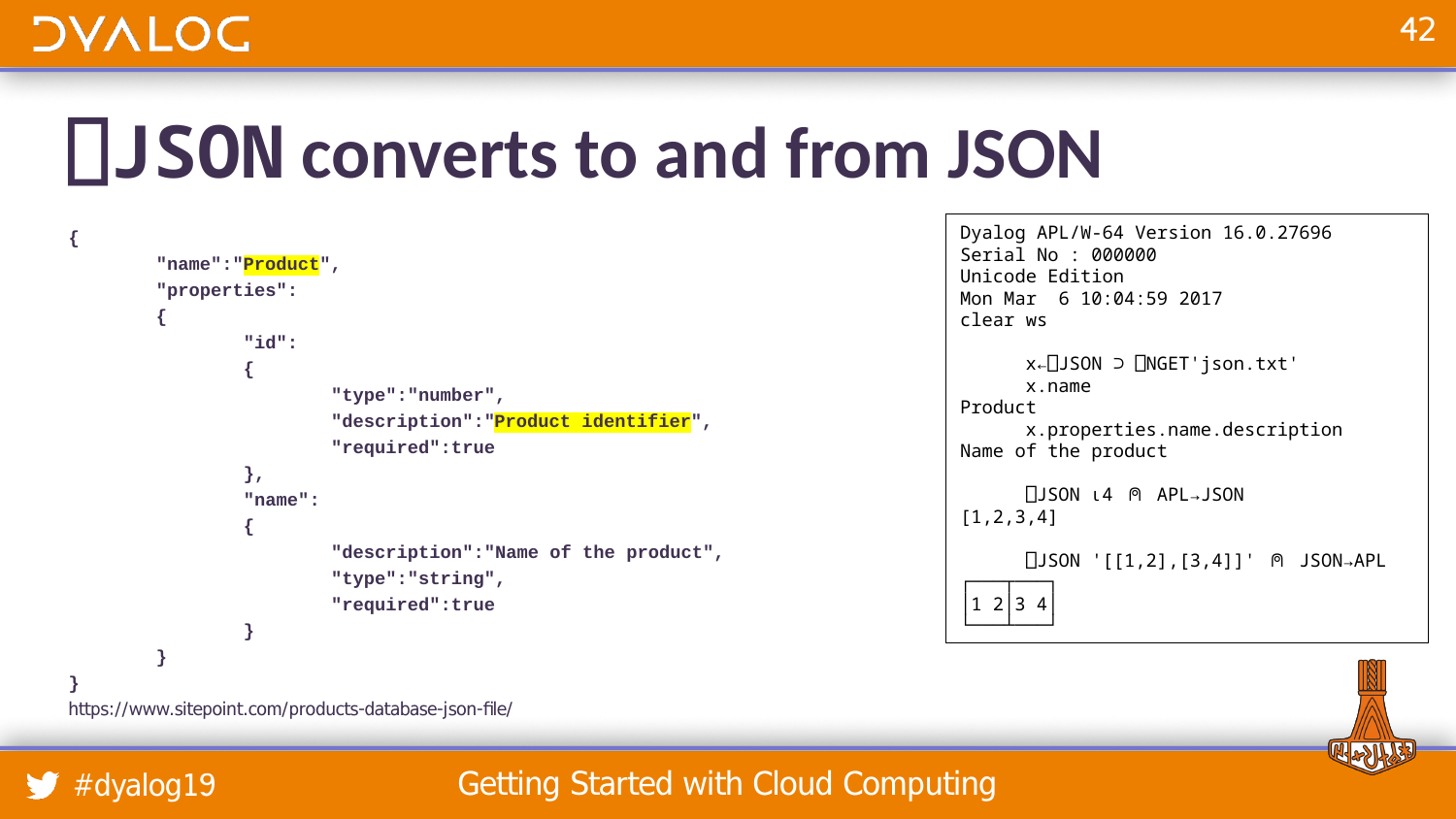

# ⎕JSON converts to and from JSON
Dyalog APL/W-64 Version 16.0.27696
Serial No : 000000
Unicode Edition
Mon Mar  6 10:04:59 2017
clear ws

      x←⎕JSON ⊃ ⎕NGET'json.txt'
      x.name
Product
      x.properties.name.description
Name of the product
      ⎕JSON ⍳4 ⍝ APL→JSON
[1,2,3,4]
      ⎕JSON '[[1,2],[3,4]]' ⍝ JSON→APL
┌───┬───┐
│1 2│3 4│
└───┴───┘
{
        "name":"Product",
        "properties":
        {
                "id":
                {
                        "type":"number",
                        "description":"Product identifier",
                        "required":true
                },
                "name":
                {
                        "description":"Name of the product",
                        "type":"string",
                        "required":true
                }
        }
}
https://www.sitepoint.com/products-database-json-file/